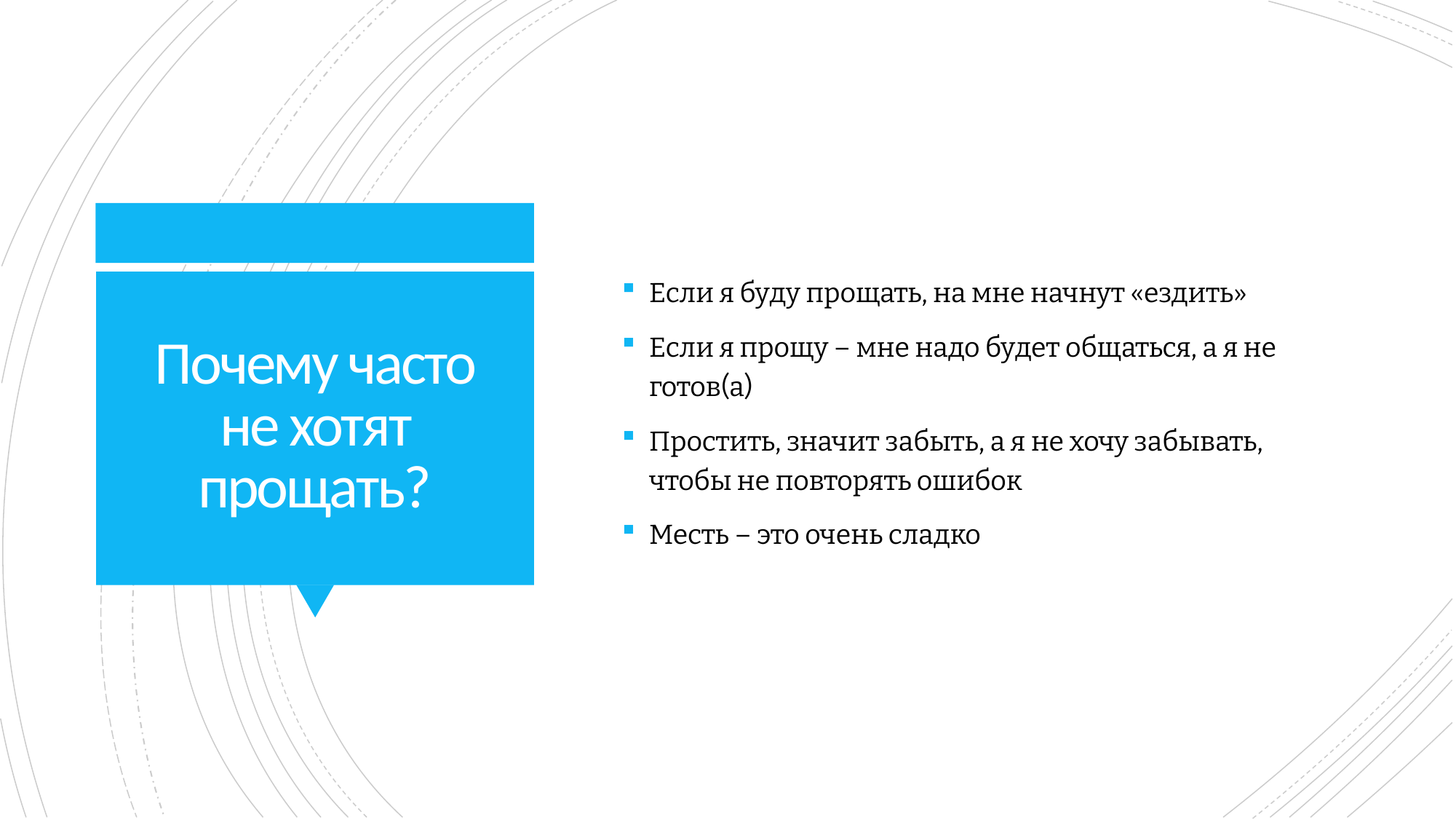

Если я буду прощать, на мне начнут «ездить»
Если я прощу – мне надо будет общаться, а я не готов(а)
Простить, значит забыть, а я не хочу забывать, чтобы не повторять ошибок
Месть – это очень сладко
# Почему часто не хотят прощать?